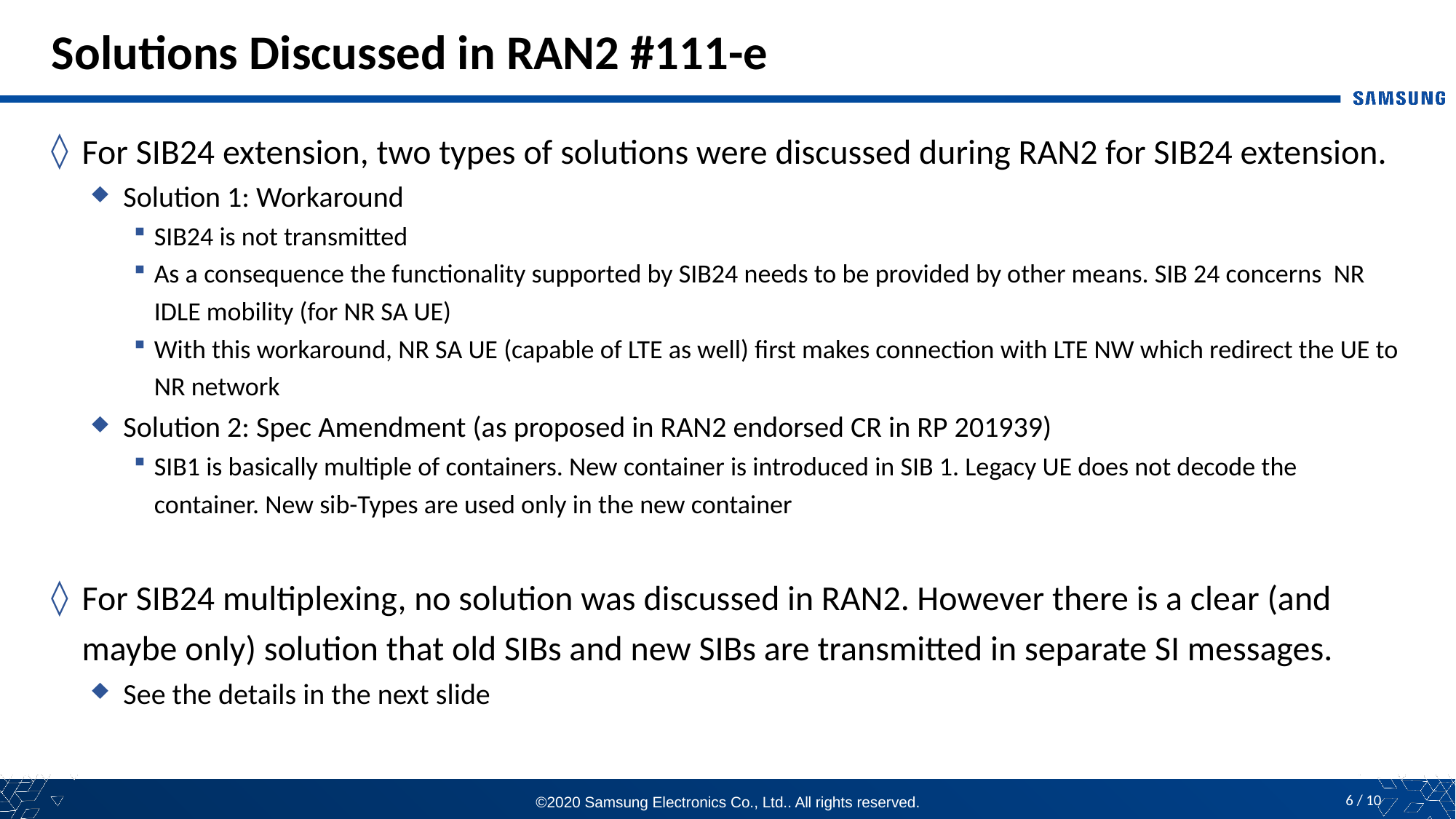

# Solutions Discussed in RAN2 #111-e
For SIB24 extension, two types of solutions were discussed during RAN2 for SIB24 extension.
Solution 1: Workaround
SIB24 is not transmitted
As a consequence the functionality supported by SIB24 needs to be provided by other means. SIB 24 concerns  NR IDLE mobility (for NR SA UE)
With this workaround, NR SA UE (capable of LTE as well) first makes connection with LTE NW which redirect the UE to NR network
Solution 2: Spec Amendment (as proposed in RAN2 endorsed CR in RP 201939)
SIB1 is basically multiple of containers. New container is introduced in SIB 1. Legacy UE does not decode the container. New sib-Types are used only in the new container

For SIB24 multiplexing, no solution was discussed in RAN2. However there is a clear (and maybe only) solution that old SIBs and new SIBs are transmitted in separate SI messages.
See the details in the next slide